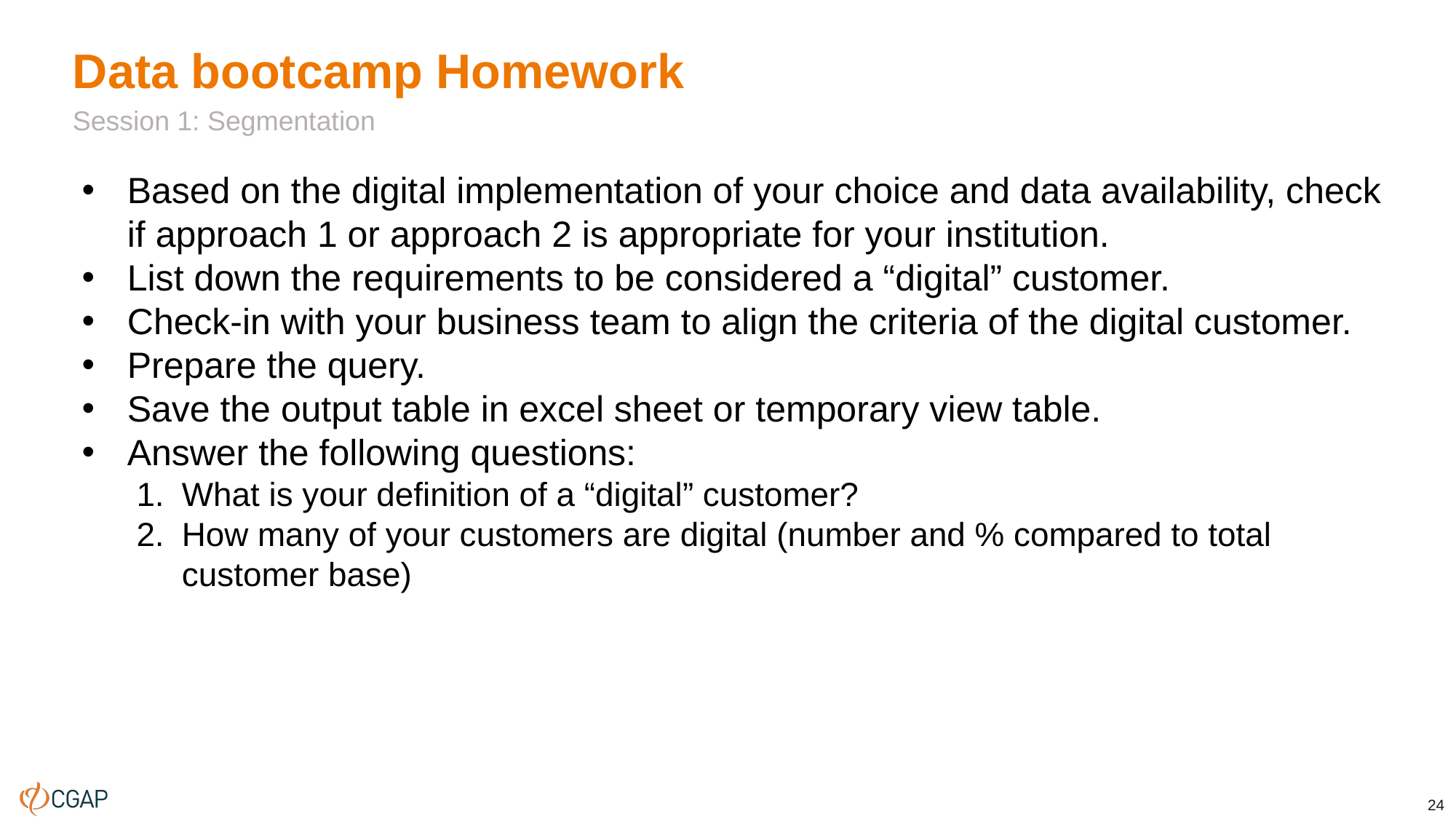

# Data bootcamp Homework
Session 1: Segmentation
Based on the digital implementation of your choice and data availability, check if approach 1 or approach 2 is appropriate for your institution.
List down the requirements to be considered a “digital” customer.
Check-in with your business team to align the criteria of the digital customer.
Prepare the query.
Save the output table in excel sheet or temporary view table.
Answer the following questions:
What is your definition of a “digital” customer?
How many of your customers are digital (number and % compared to total customer base)
24